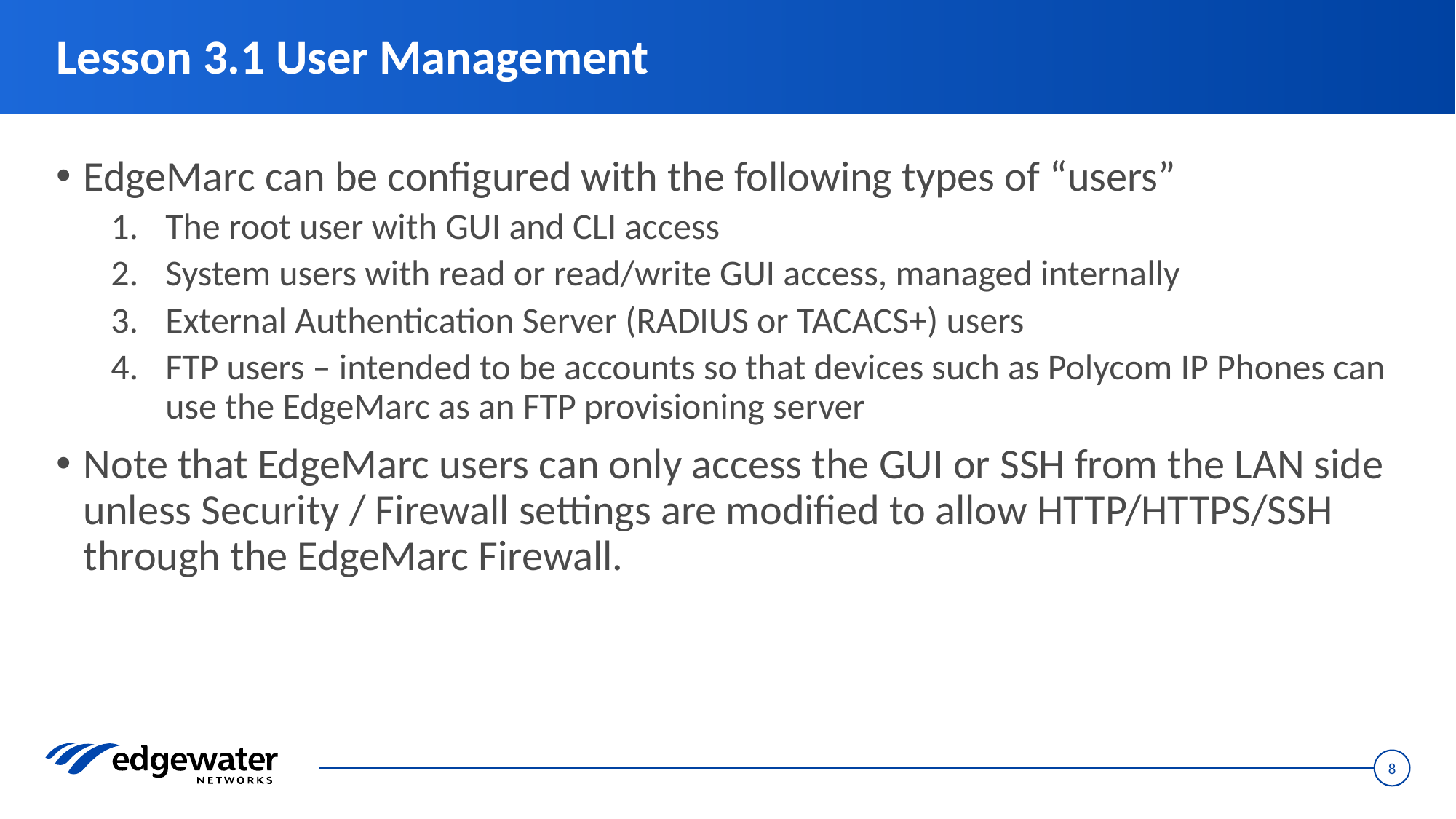

# Lesson 3.1 User Management
EdgeMarc can be configured with the following types of “users”
The root user with GUI and CLI access
System users with read or read/write GUI access, managed internally
External Authentication Server (RADIUS or TACACS+) users
FTP users – intended to be accounts so that devices such as Polycom IP Phones can use the EdgeMarc as an FTP provisioning server
Note that EdgeMarc users can only access the GUI or SSH from the LAN side unless Security / Firewall settings are modified to allow HTTP/HTTPS/SSH through the EdgeMarc Firewall.